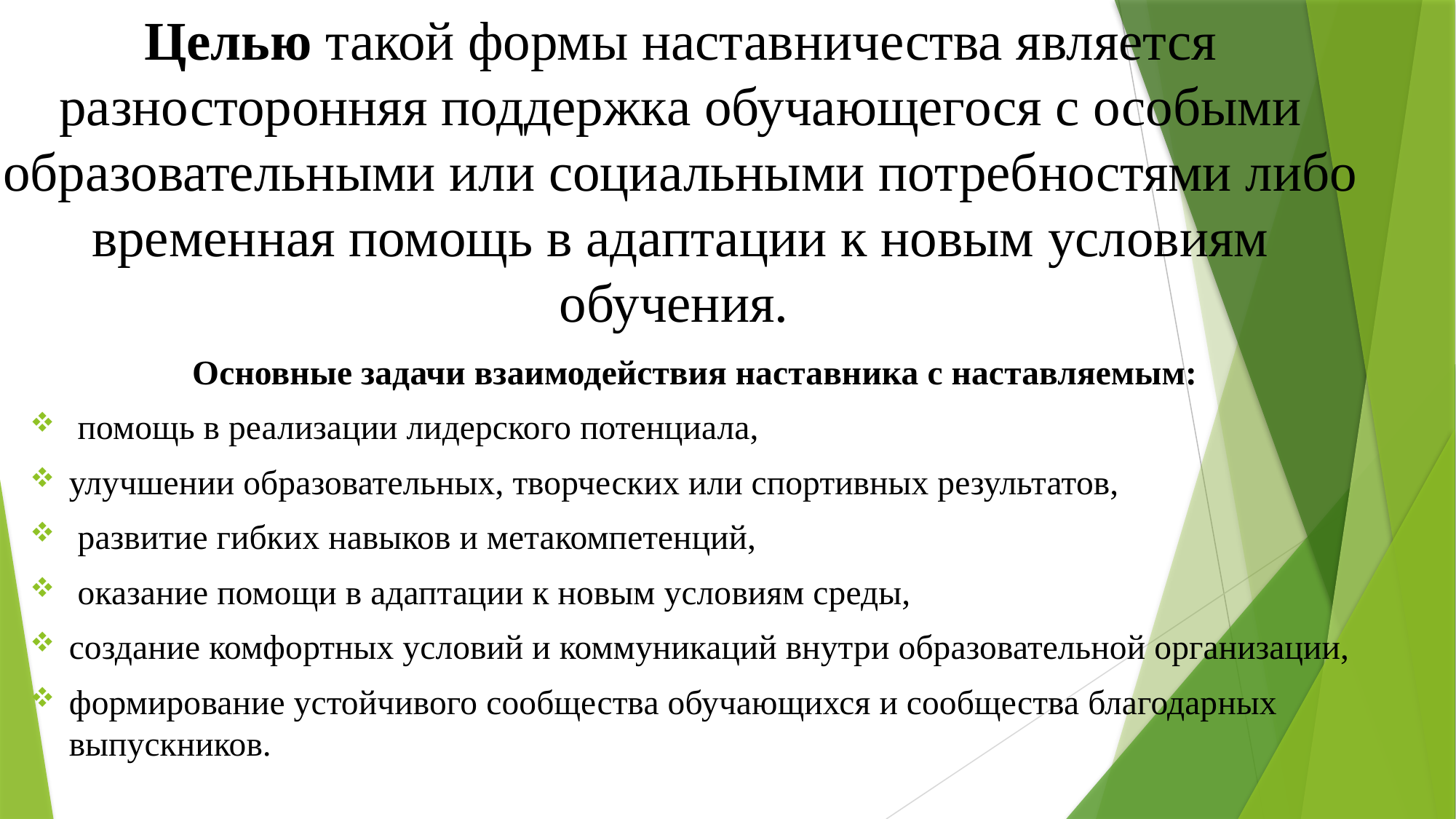

# Целью такой формы наставничества является разносторонняя поддержка обучающегося с особыми образовательными или социальными потребностями либо временная помощь в адаптации к новым условиям обучения.

Основные задачи взаимодействия наставника с наставляемым:
 помощь в реализации лидерского потенциала,
улучшении образовательных, творческих или спортивных результатов,
 развитие гибких навыков и метакомпетенций,
 оказание помощи в адаптации к новым условиям среды,
создание комфортных условий и коммуникаций внутри образовательной организации,
формирование устойчивого сообщества обучающихся и сообщества благодарных выпускников.